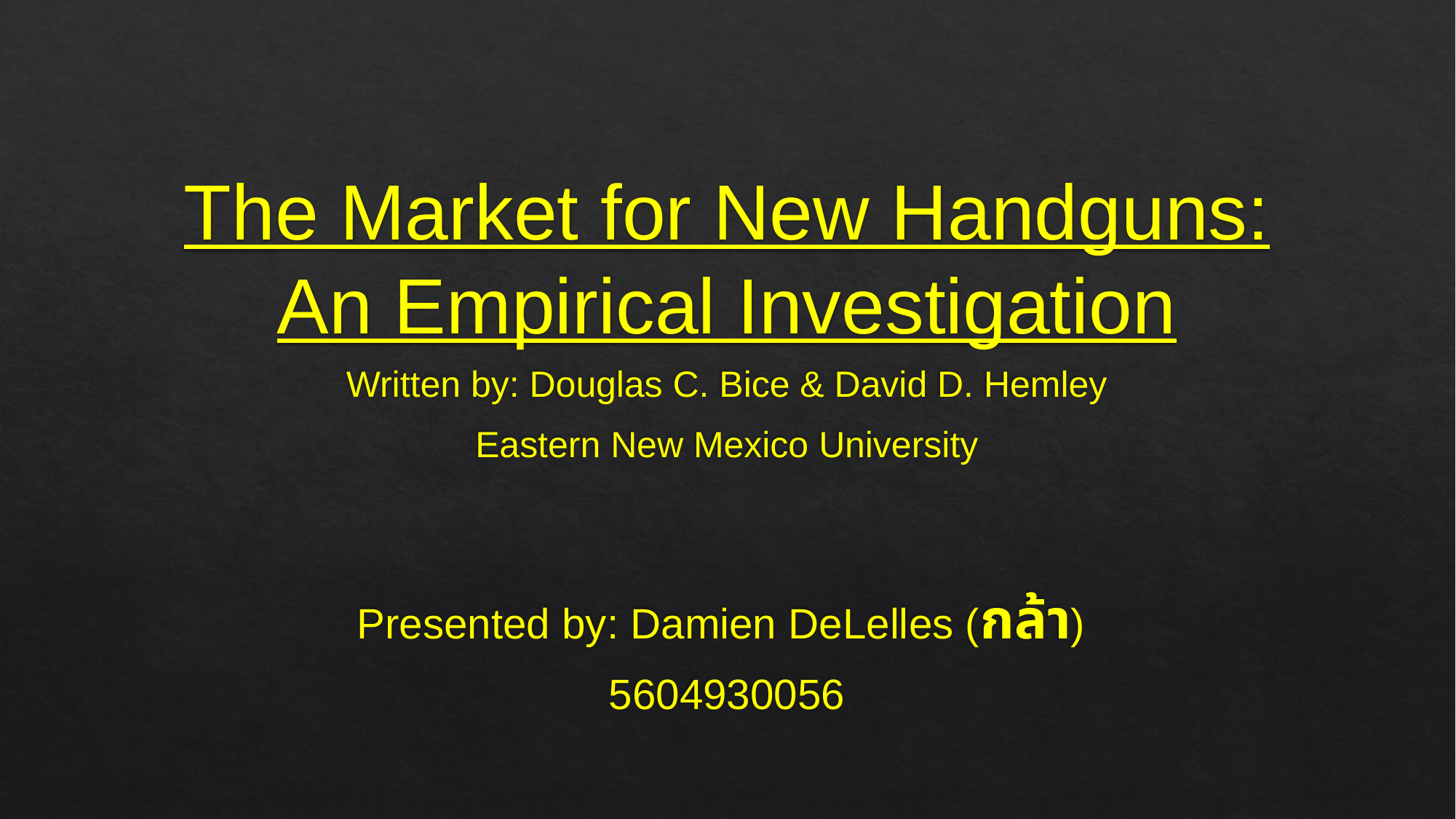

# The Market for New Handguns: An Empirical Investigation
Written by: Douglas C. Bice & David D. Hemley
Eastern New Mexico University

Presented by: Damien DeLelles (กล้า)
5604930056